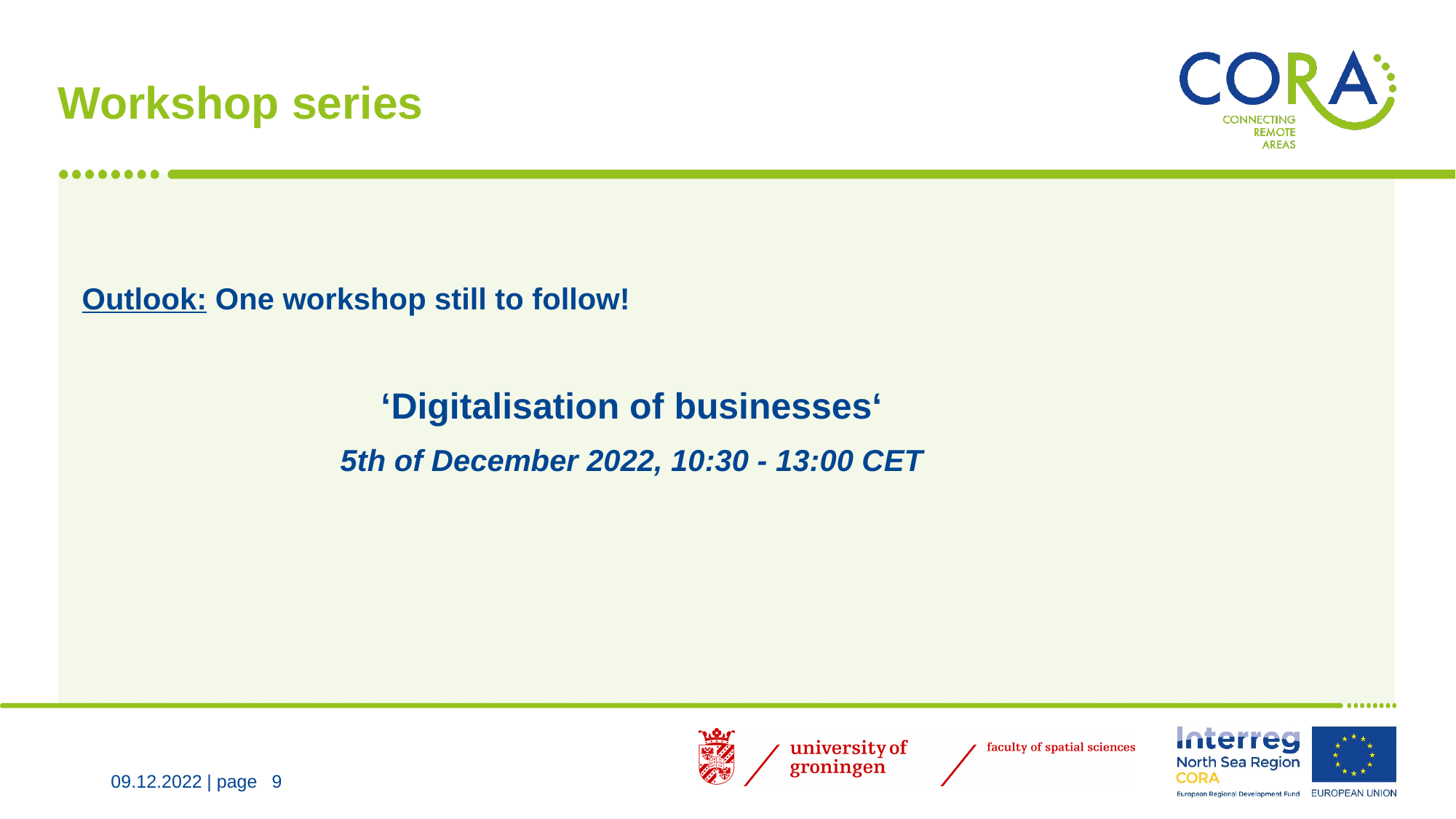

# Workshop series

Outlook: One workshop still to follow!

‘Digitalisation of businesses‘
5th of December 2022, 10:30 - 13:00 CET

09.12.2022
| page
9